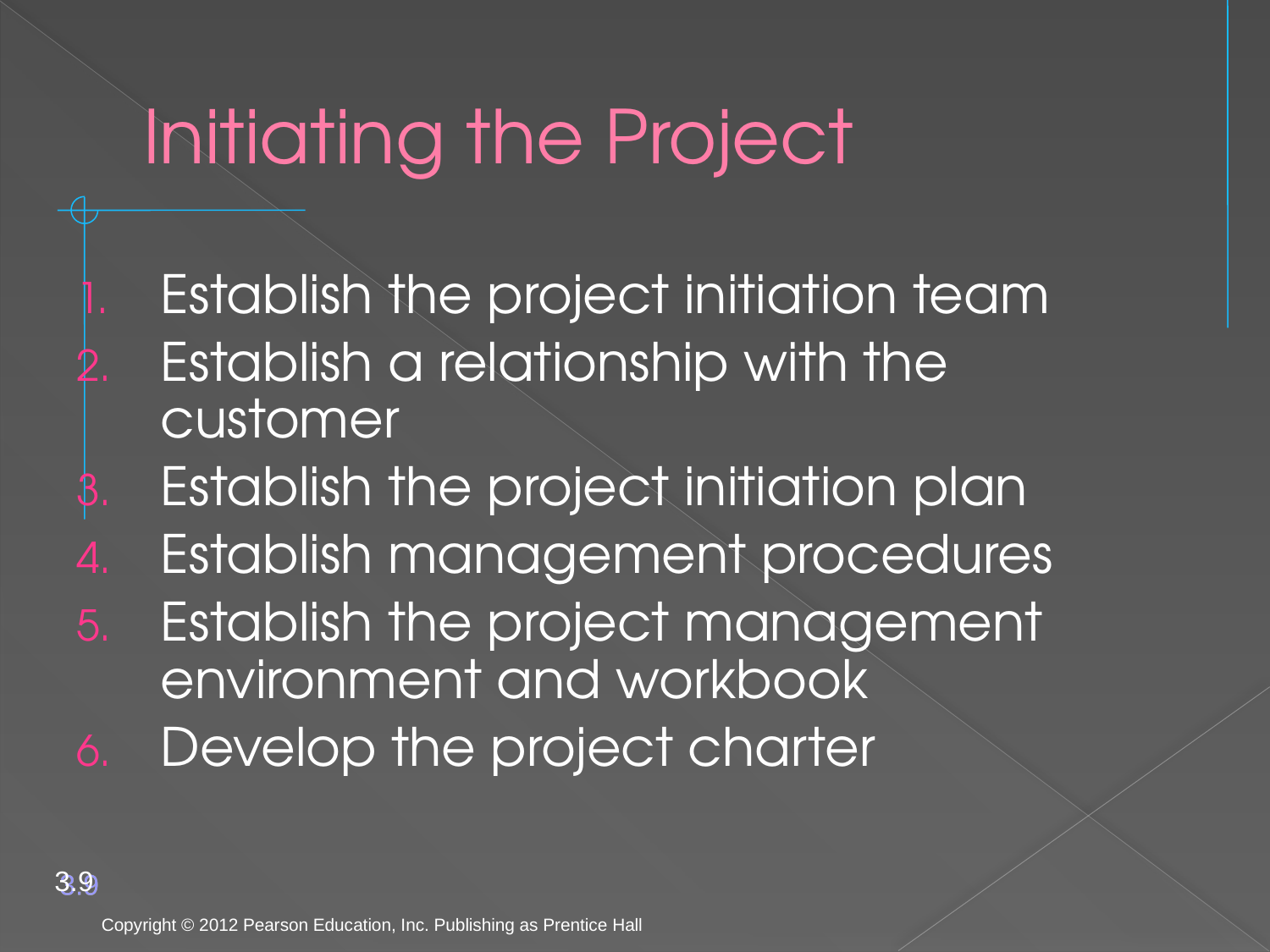

# Initiating the Project
Establish the project initiation team
Establish a relationship with the customer
Establish the project initiation plan
Establish management procedures
Establish the project management environment and workbook
Develop the project charter
3.9
Copyright © 2012 Pearson Education, Inc. Publishing as Prentice Hall